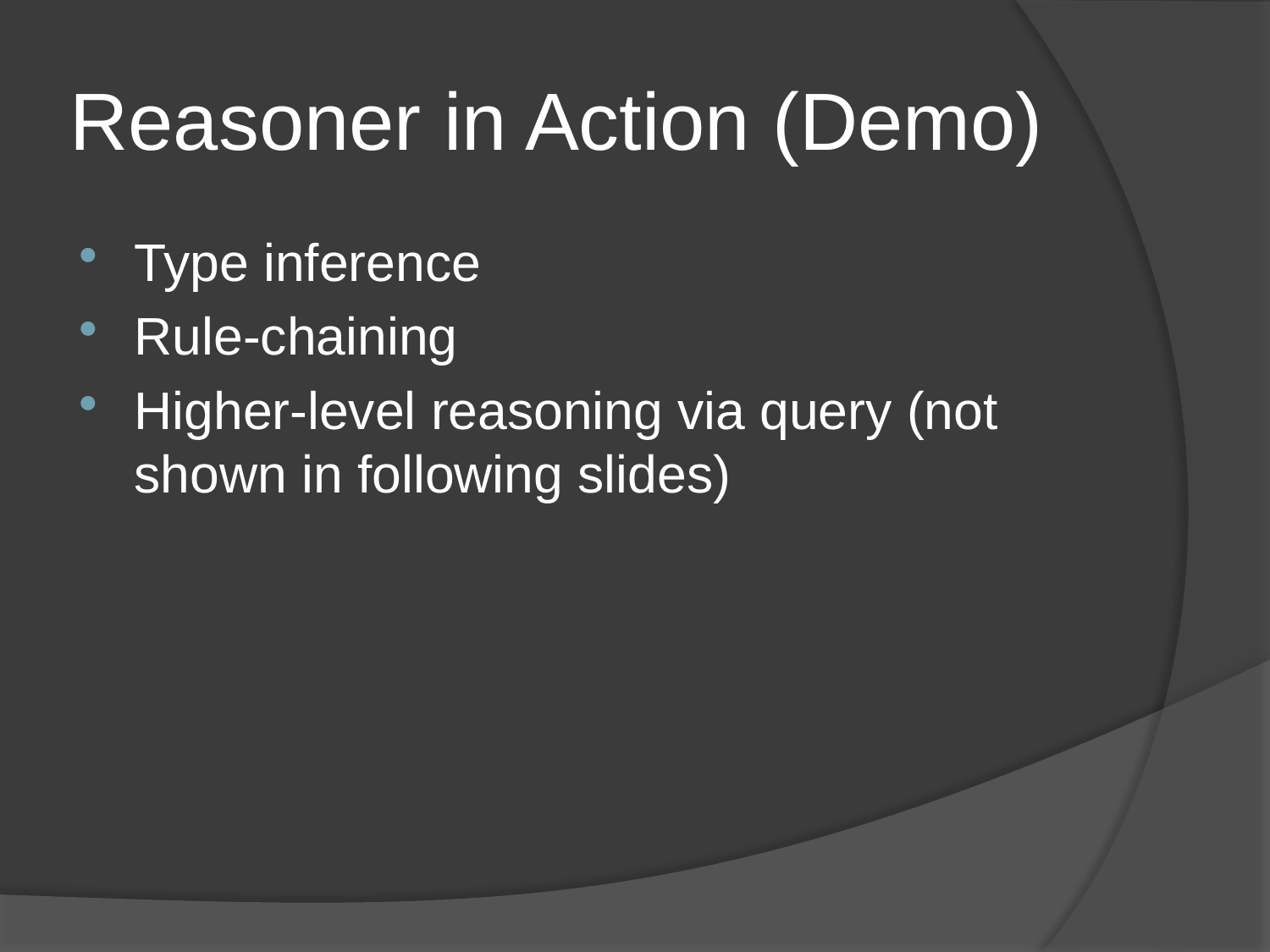

# Reasoner in Action (Demo)
Type inference
Rule-chaining
Higher-level reasoning via query (not shown in following slides)